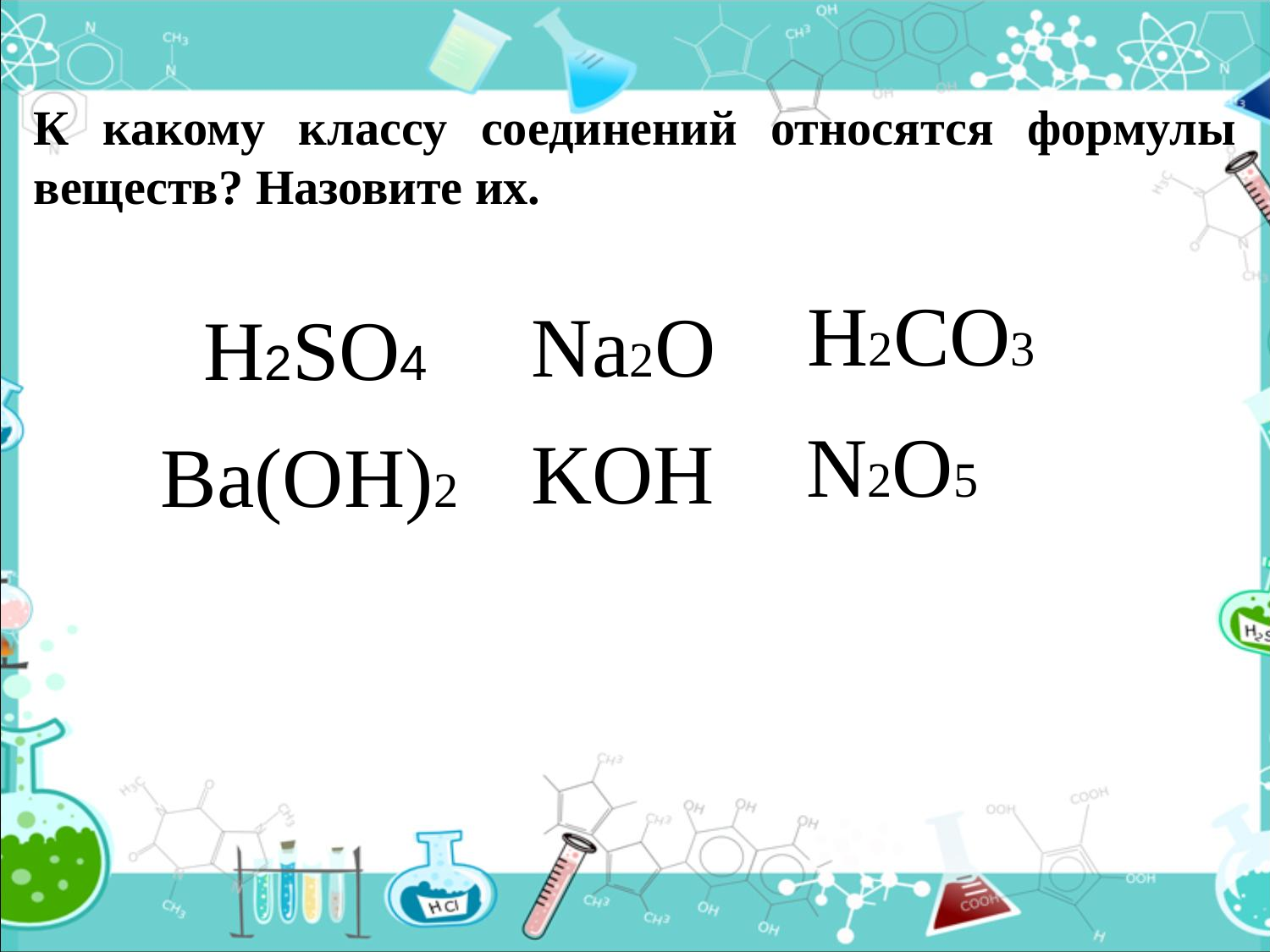

К какому классу соединений относятся формулы веществ? Назовите их.
H2CO3
Na2O
H2SO4
N2O5
KOH
Ba(OH)2